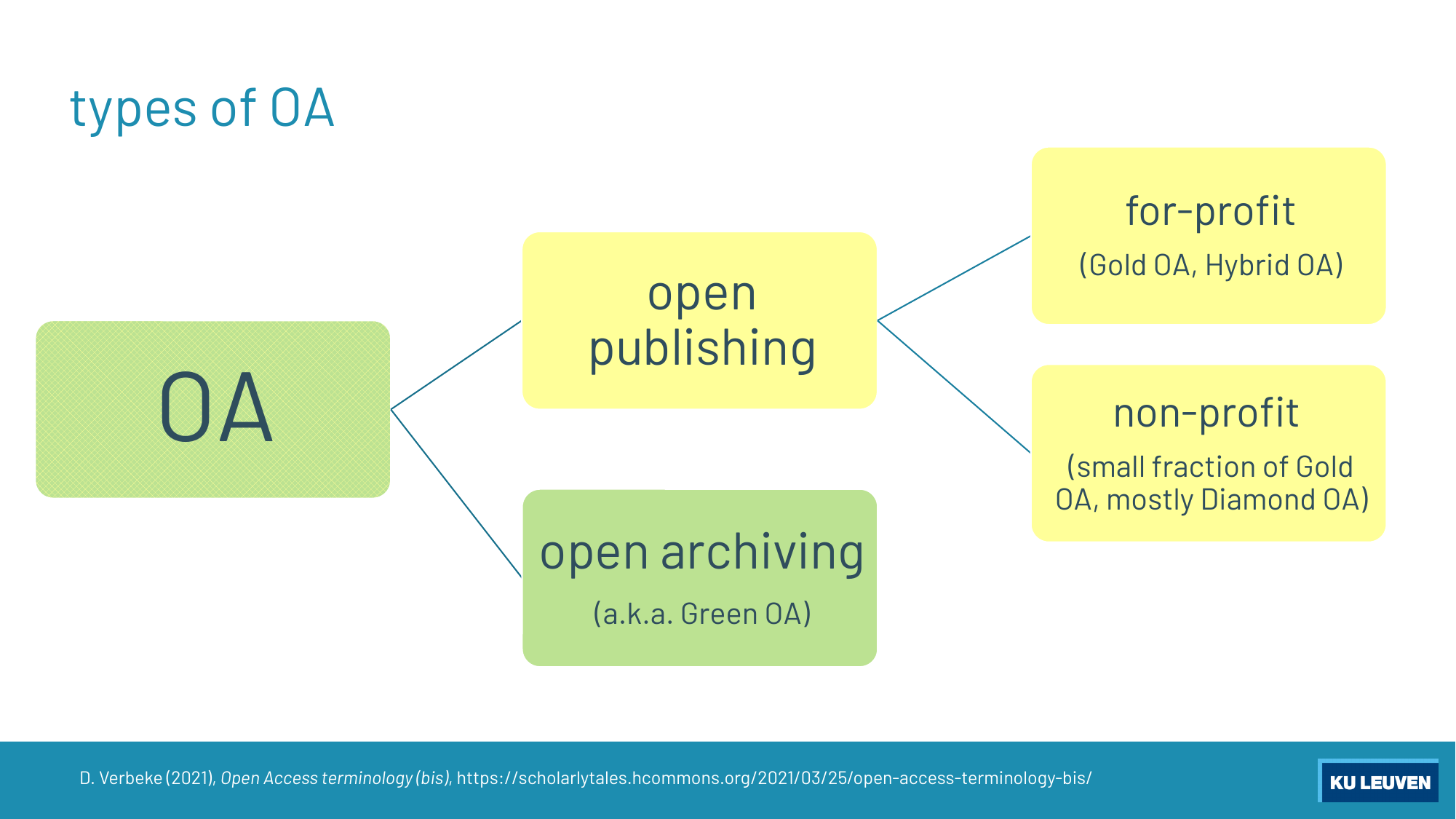

# types of OA
OA

open archiving
(a.k.a. Green OA)

open publishing

for-profit
(Gold OA, Hybrid OA)

non-profit
(small fraction of Gold OA, mostly Diamond OA)

D. Verbeke (2021), Open Access terminology (bis), https://scholarlytales.hcommons.org/2021/03/25/open-access-terminology-bis/